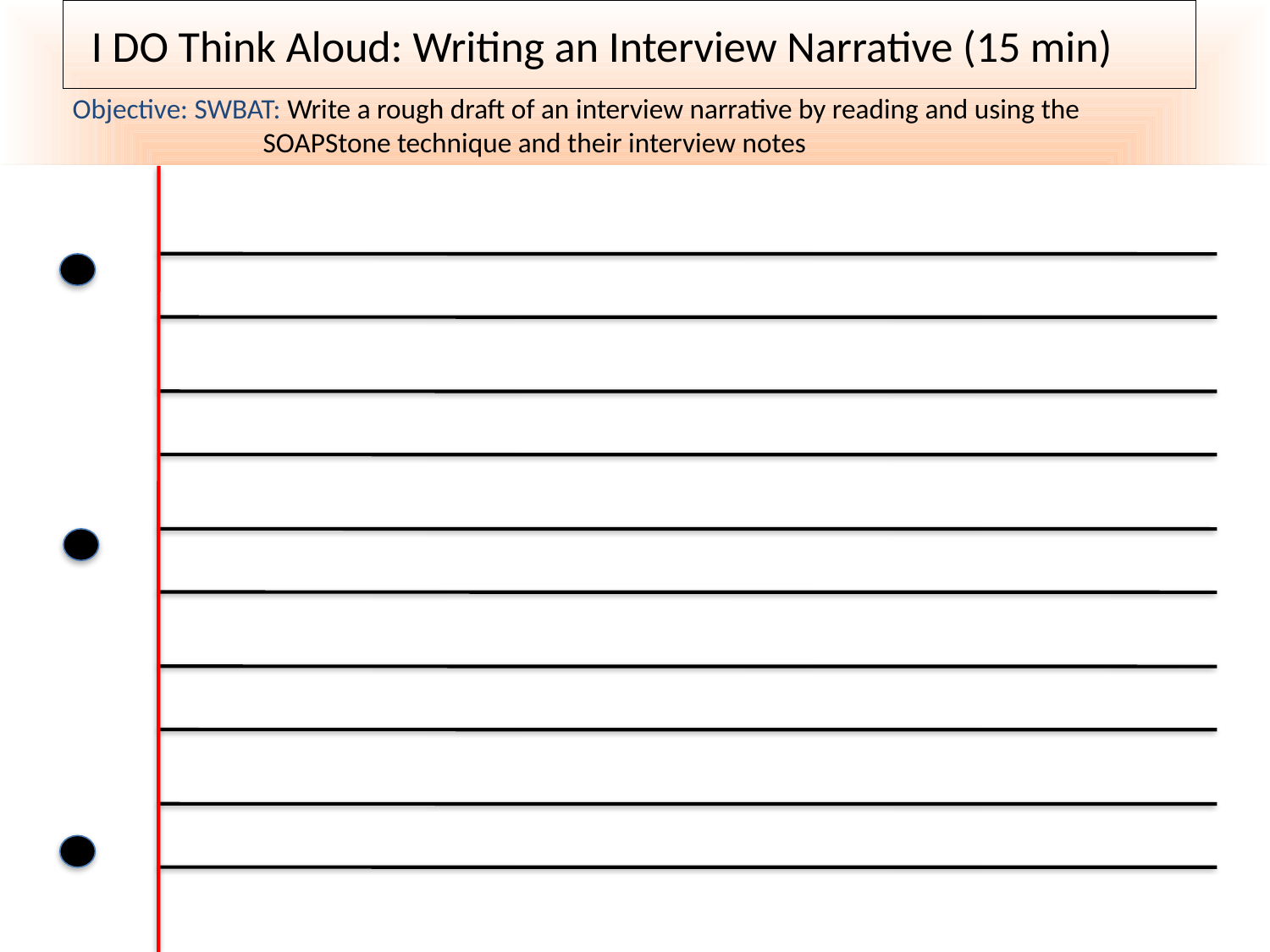

I DO Think Aloud: Writing an Interview Narrative (15 min)
Objective: SWBAT: Write a rough draft of an interview narrative by reading and using the SOAPStone technique and their interview notes